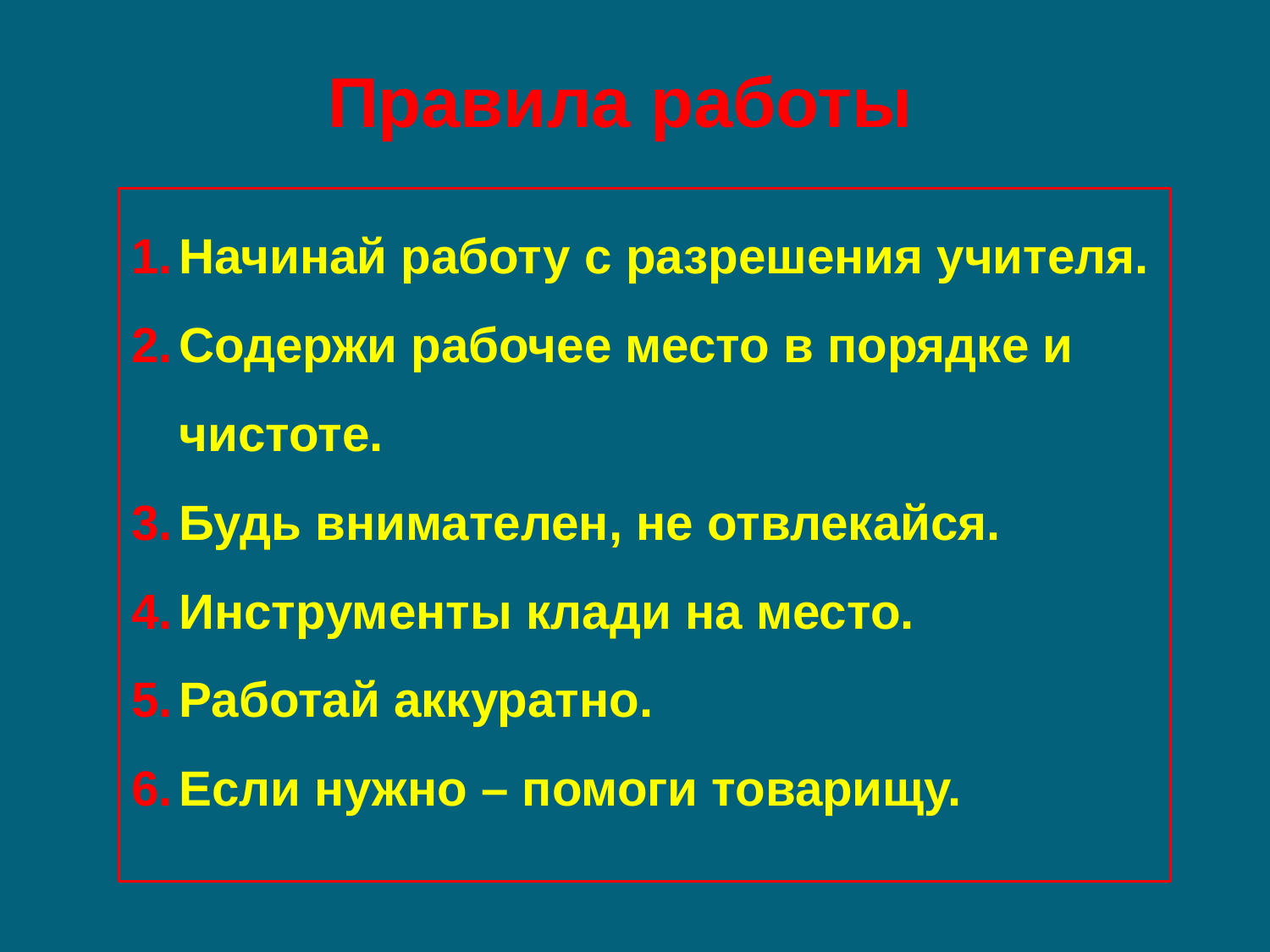

# Правила работы
Начинай работу с разрешения учителя.
Содержи рабочее место в порядке и чистоте.
Будь внимателен, не отвлекайся.
Инструменты клади на место.
Работай аккуратно.
Если нужно – помоги товарищу.